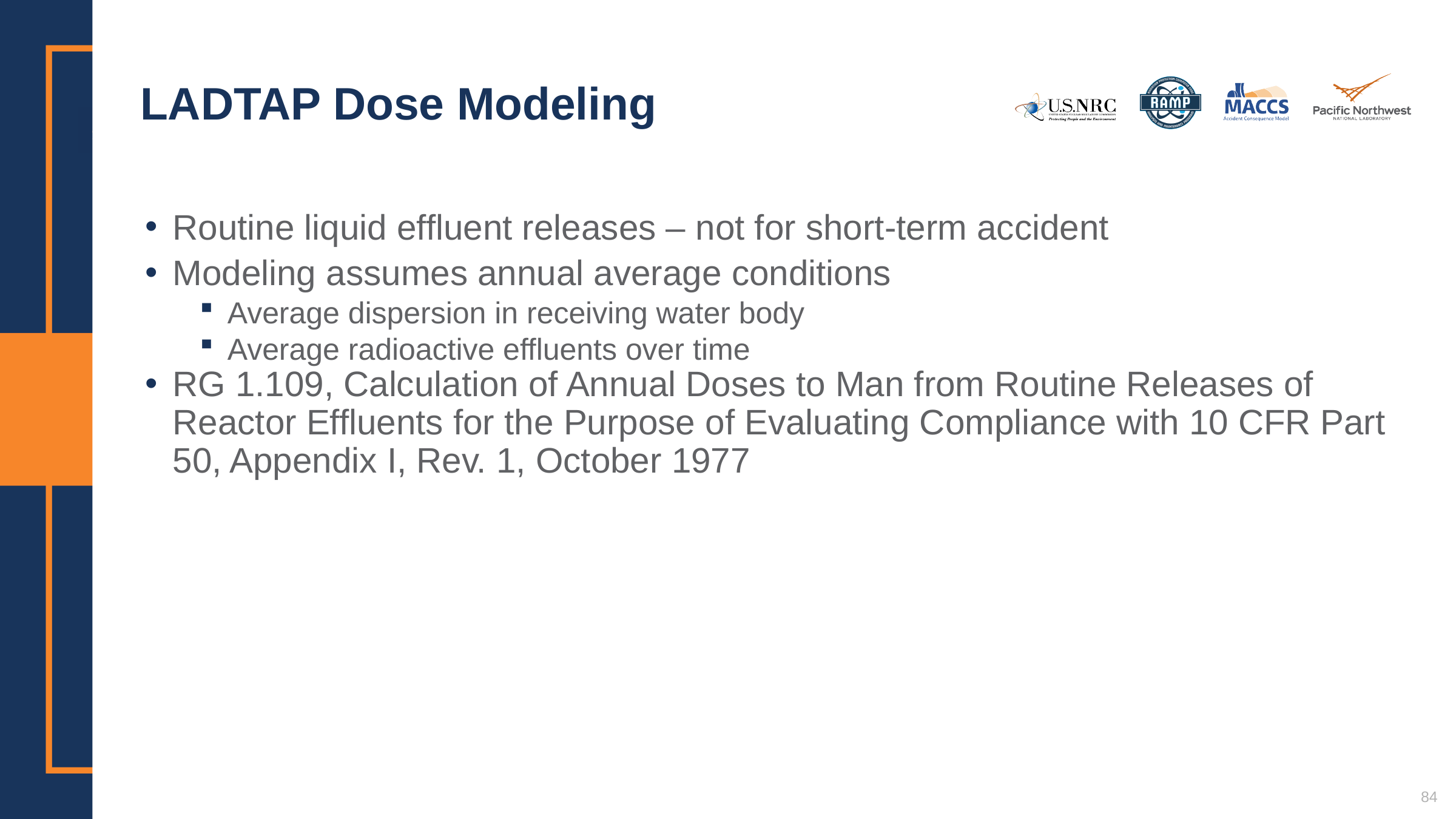

# LADTAP Dose Modeling
Routine liquid effluent releases – not for short-term accident
Modeling assumes annual average conditions
Average dispersion in receiving water body
Average radioactive effluents over time
RG 1.109, Calculation of Annual Doses to Man from Routine Releases of Reactor Effluents for the Purpose of Evaluating Compliance with 10 CFR Part 50, Appendix I, Rev. 1, October 1977
84